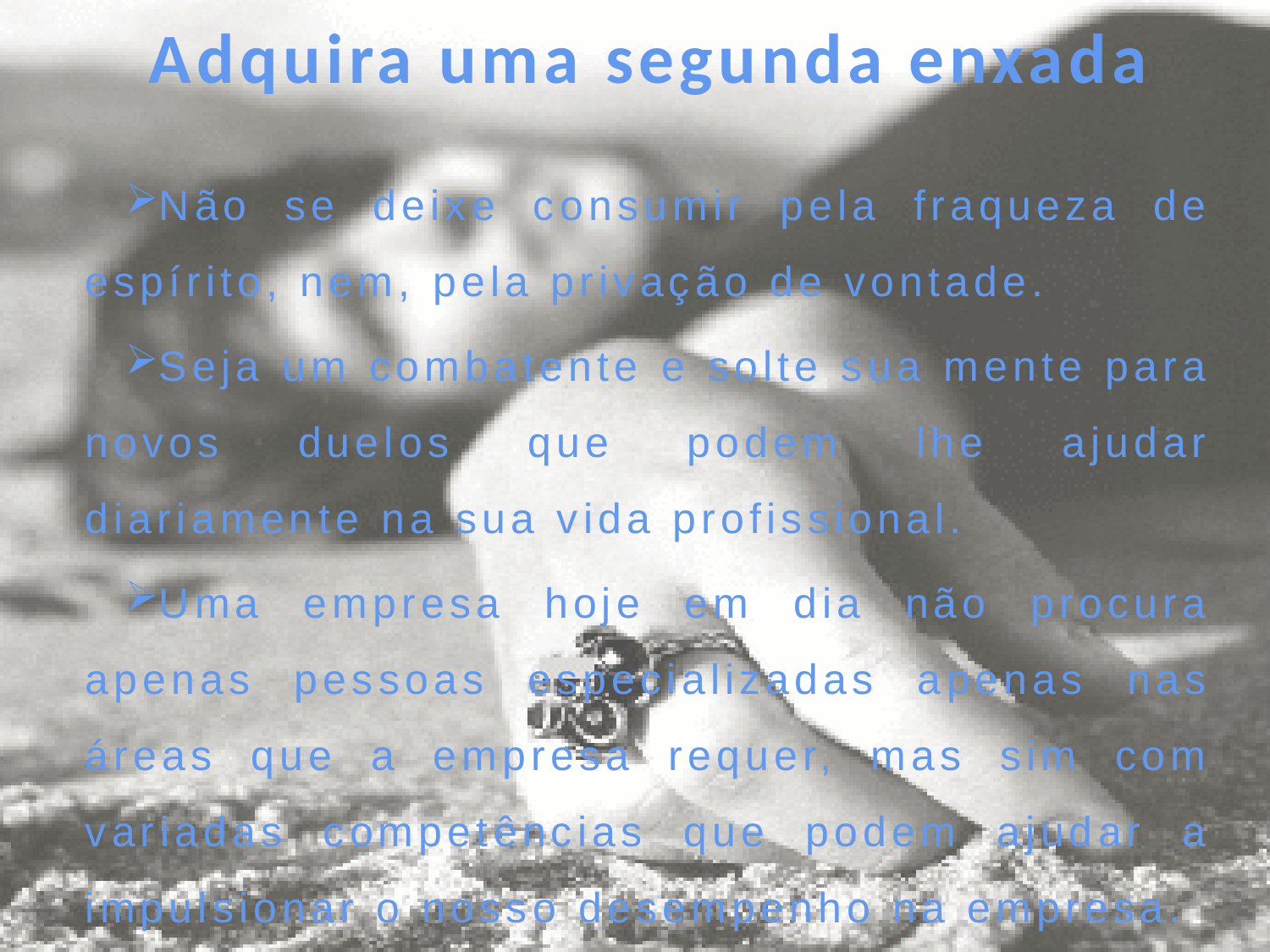

# Adquira uma segunda enxada
Não se deixe consumir pela fraqueza de espírito, nem, pela privação de vontade.
Seja um combatente e solte sua mente para novos duelos que podem lhe ajudar diariamente na sua vida profissional.
Uma empresa hoje em dia não procura apenas pessoas especializadas apenas nas áreas que a empresa requer, mas sim com variadas competências que podem ajudar a impulsionar o nosso desempenho na empresa.